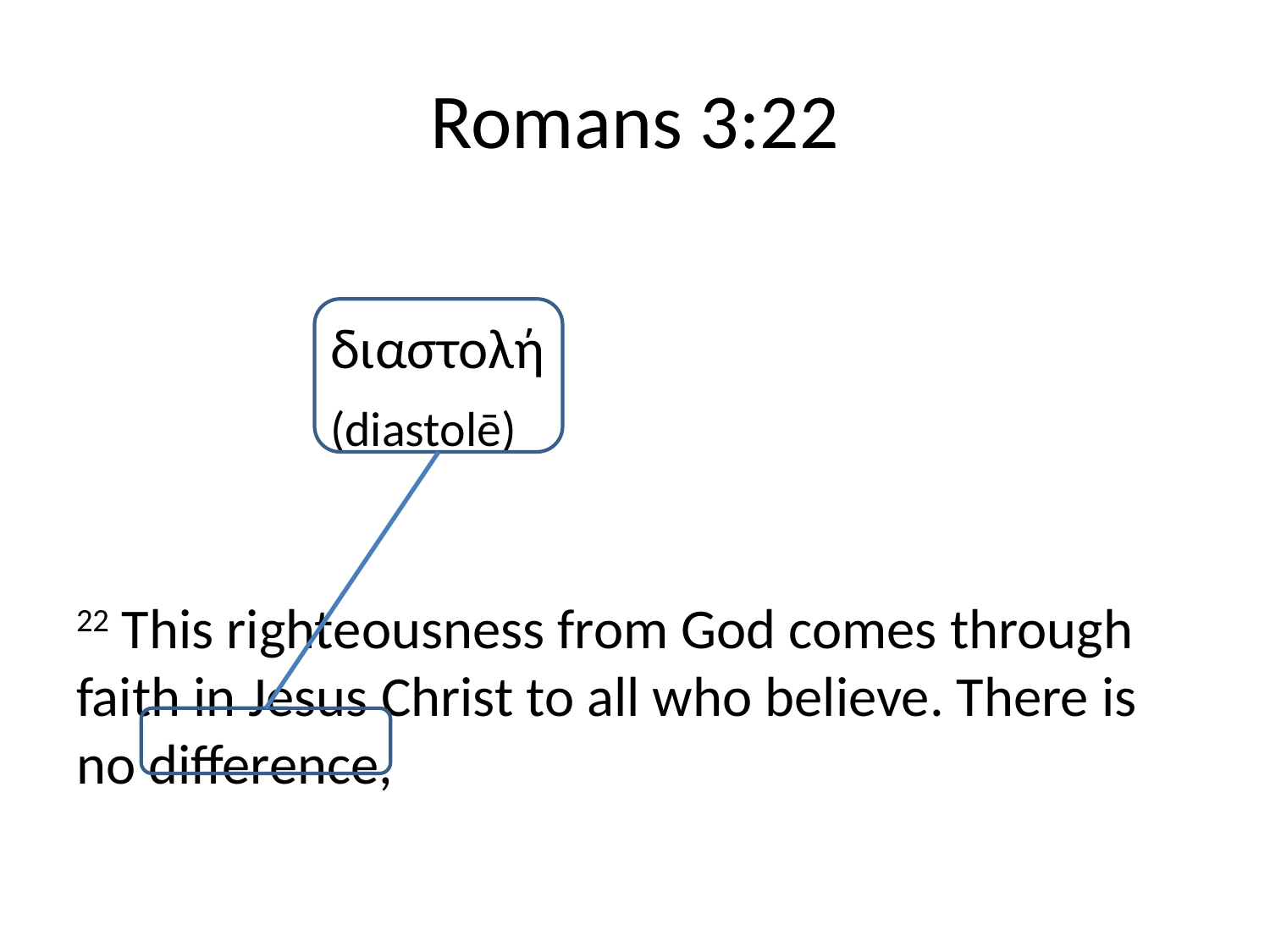

# Romans 3:22

		διαστολή
		(diastolē)

22 This righteousness from God comes through faith in Jesus Christ to all who believe. There is no difference,